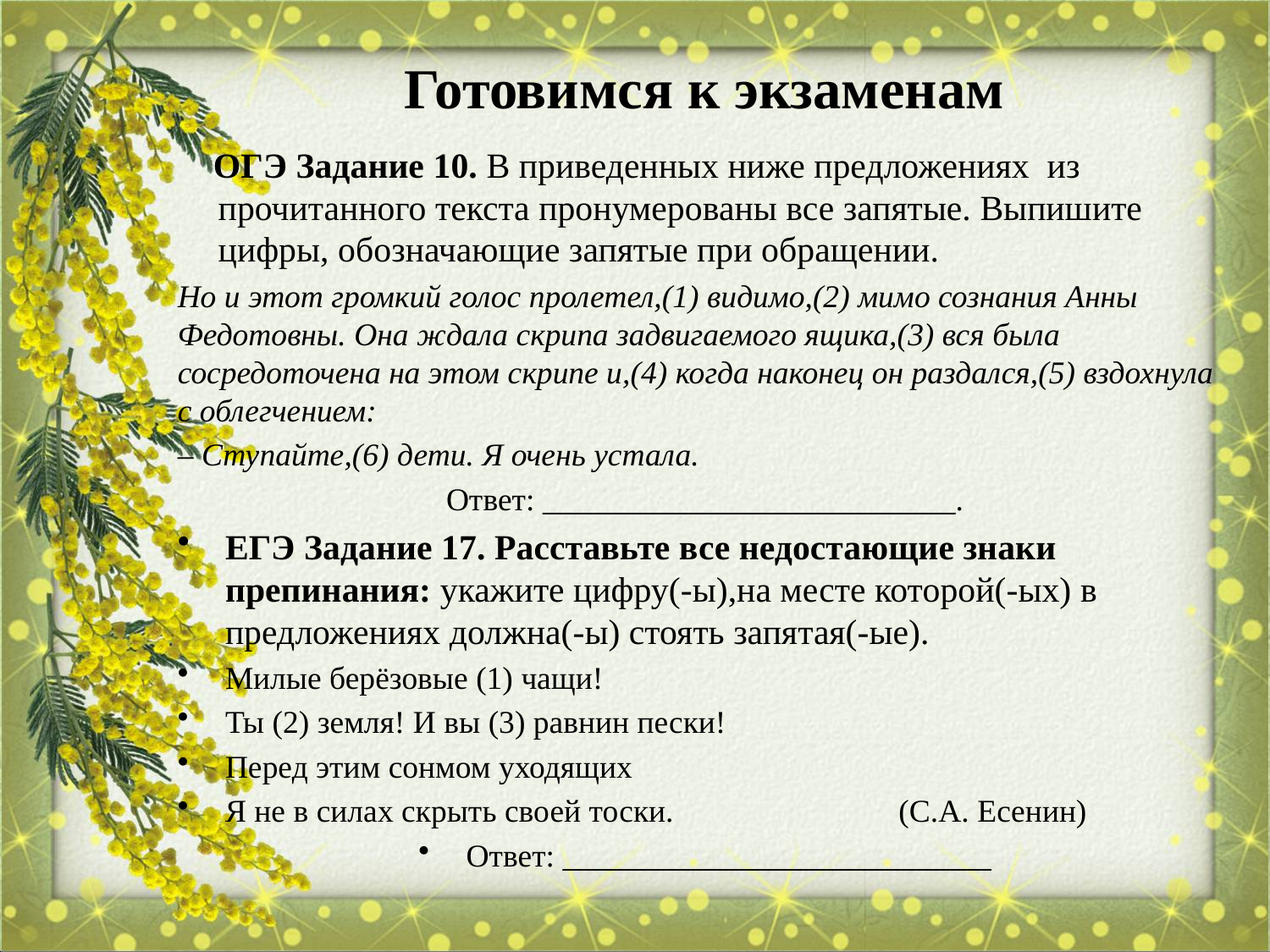

# Готовимся к экзаменам
    ОГЭ Задание 10. В приведенных ниже предложениях  из прочитанного текста пронумерованы все запятые. Выпишите цифры, обозначающие запятые при обращении.
Но и этот громкий голос пролетел,(1) видимо,(2) мимо сознания Анны Федотовны. Она ждала скрипа задвигаемого ящика,(3) вся была сосредоточена на этом скрипе и,(4) когда наконец он раздался,(5) вздохнула  с облегчением:
– Ступайте,(6) дети. Я очень устала.
Ответ: __________________________.
ЕГЭ Задание 17. Расставьте все недостающие знаки препинания: укажите цифру(-ы),на месте которой(-ых) в предложениях должна(-ы) стоять запятая(-ые).
Милые берёзовые (1) чащи!
Ты (2) земля! И вы (3) равнин пески!
Перед этим сонмом уходящих
Я не в силах скрыть своей тоски.                            (С.А. Есенин)
Ответ: ___________________________